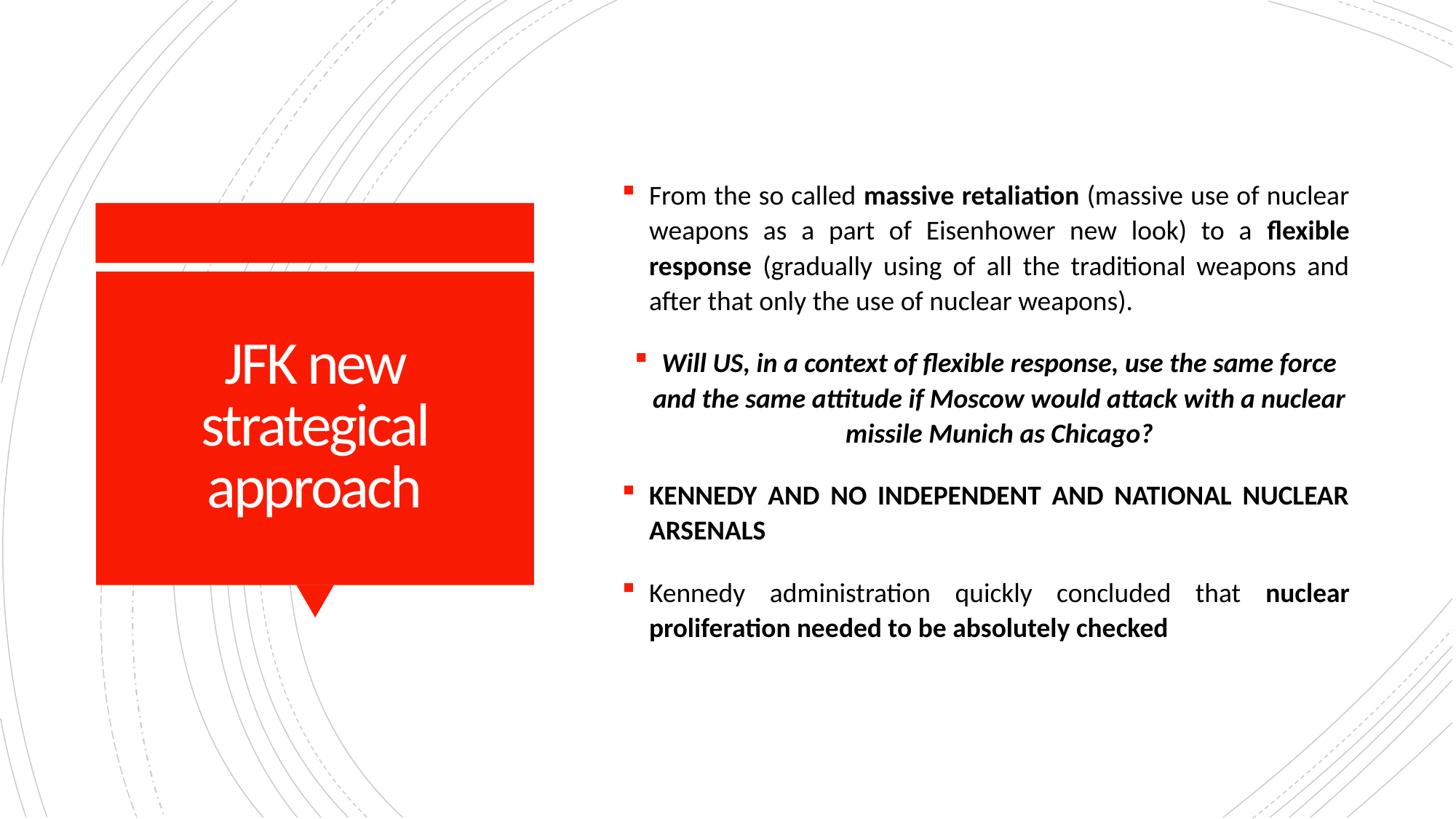

From the so called massive retaliation (massive use of nuclear weapons as a part of Eisenhower new look) to a flexible response (gradually using of all the traditional weapons and after that only the use of nuclear weapons).
Will US, in a context of flexible response, use the same force and the same attitude if Moscow would attack with a nuclear missile Munich as Chicago?
KENNEDY AND NO INDEPENDENT AND NATIONAL NUCLEAR ARSENALS
Kennedy administration quickly concluded that nuclear proliferation needed to be absolutely checked
# JFK new strategical approach